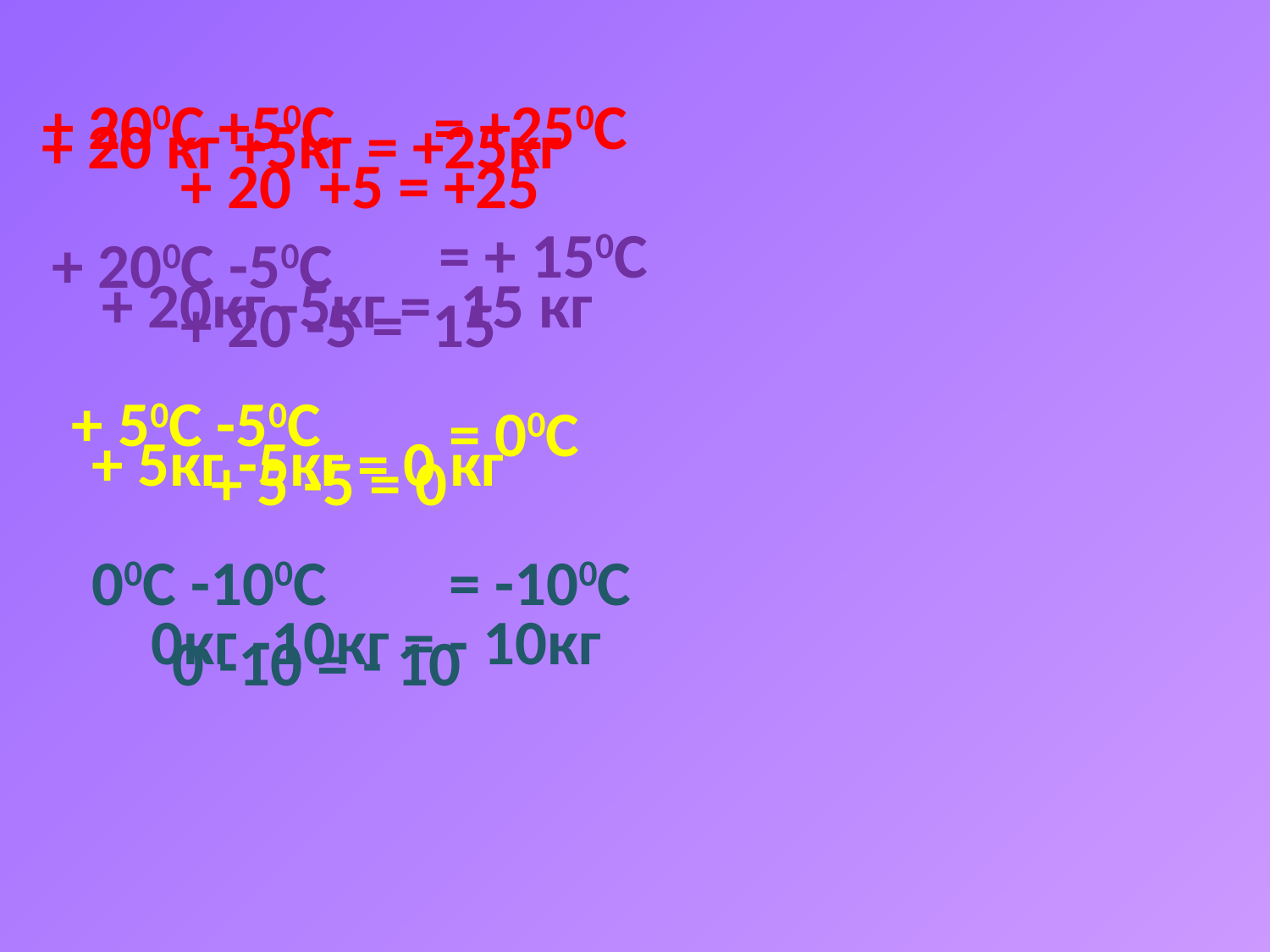

+ 200С +50С
 = +250С
+ 20 кг +5кг = +25кг
+ 20  +5 = +25
= + 150С
+ 200С -50С
+ 20кг -5кг =  15 кг
+ 20 -5 =  15
+ 50С -50С
= 00С
+ 5кг -5кг = 0 кг
+ 5 -5 = 0
00С -100С
= -100С
0кг -10кг = - 10кг
0 -10 = - 10